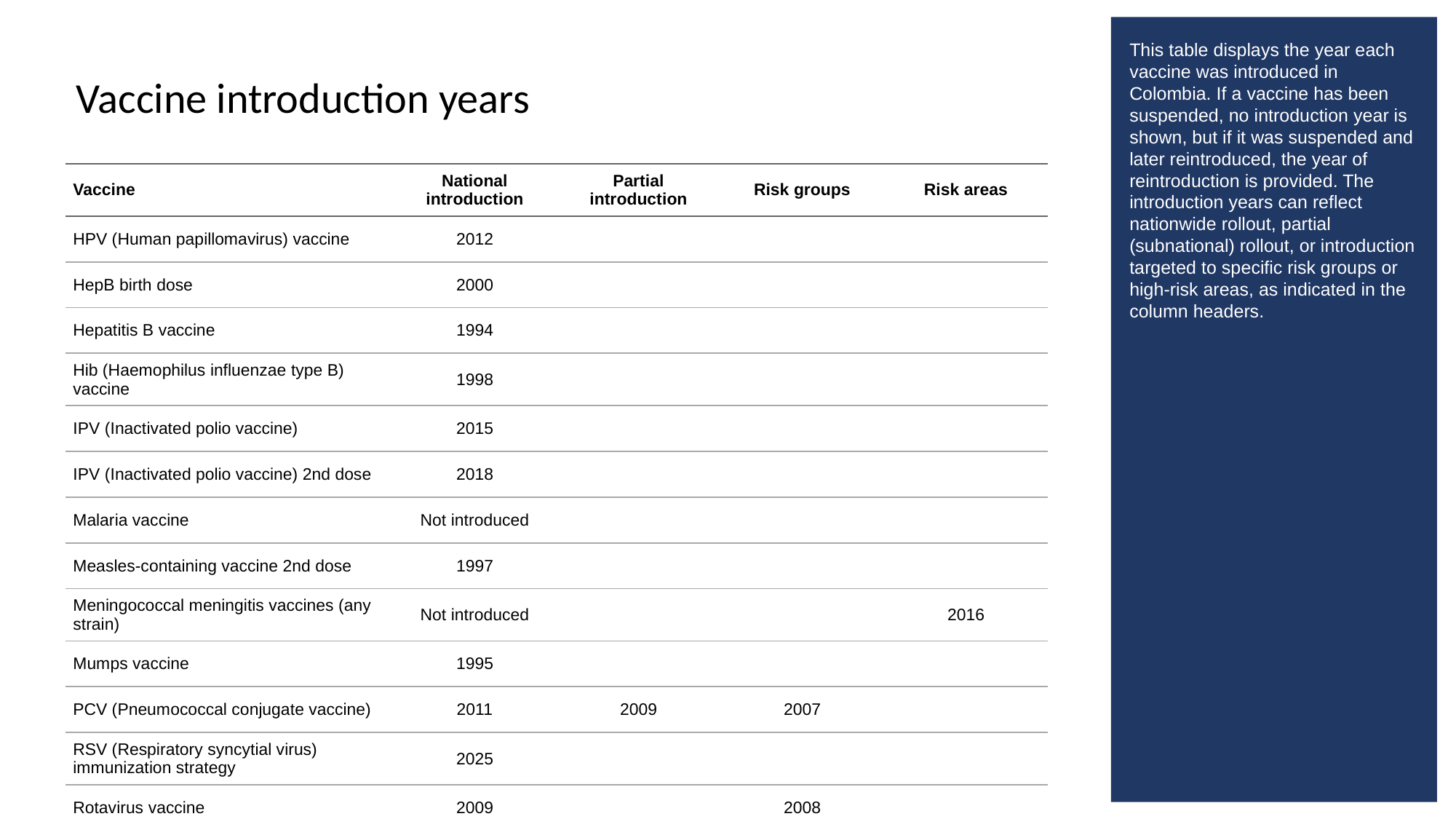

This table displays the year each vaccine was introduced in Colombia. If a vaccine has been suspended, no introduction year is shown, but if it was suspended and later reintroduced, the year of reintroduction is provided. The introduction years can reflect nationwide rollout, partial (subnational) rollout, or introduction targeted to specific risk groups or high-risk areas, as indicated in the column headers.
# Vaccine introduction years
| Vaccine | National introduction | Partial introduction | Risk groups | Risk areas |
| --- | --- | --- | --- | --- |
| HPV (Human papillomavirus) vaccine | 2012 |  |  |  |
| HepB birth dose | 2000 |  |  |  |
| Hepatitis B vaccine | 1994 |  |  |  |
| Hib (Haemophilus influenzae type B) vaccine | 1998 |  |  |  |
| IPV (Inactivated polio vaccine) | 2015 |  |  |  |
| IPV (Inactivated polio vaccine) 2nd dose | 2018 |  |  |  |
| Malaria vaccine | Not introduced |  |  |  |
| Measles-containing vaccine 2nd dose | 1997 |  |  |  |
| Meningococcal meningitis vaccines (any strain) | Not introduced |  |  | 2016 |
| Mumps vaccine | 1995 |  |  |  |
| PCV (Pneumococcal conjugate vaccine) | 2011 | 2009 | 2007 |  |
| RSV (Respiratory syncytial virus) immunization strategy | 2025 |  |  |  |
| Rotavirus vaccine | 2009 |  | 2008 |  |
| Rubella vaccine | 1995 |  |  |  |
| Typhoid conjugate vaccine | Not introduced |  |  |  |
| YF (Yellow fever) vaccine | 2003 | 2002 |  |  |